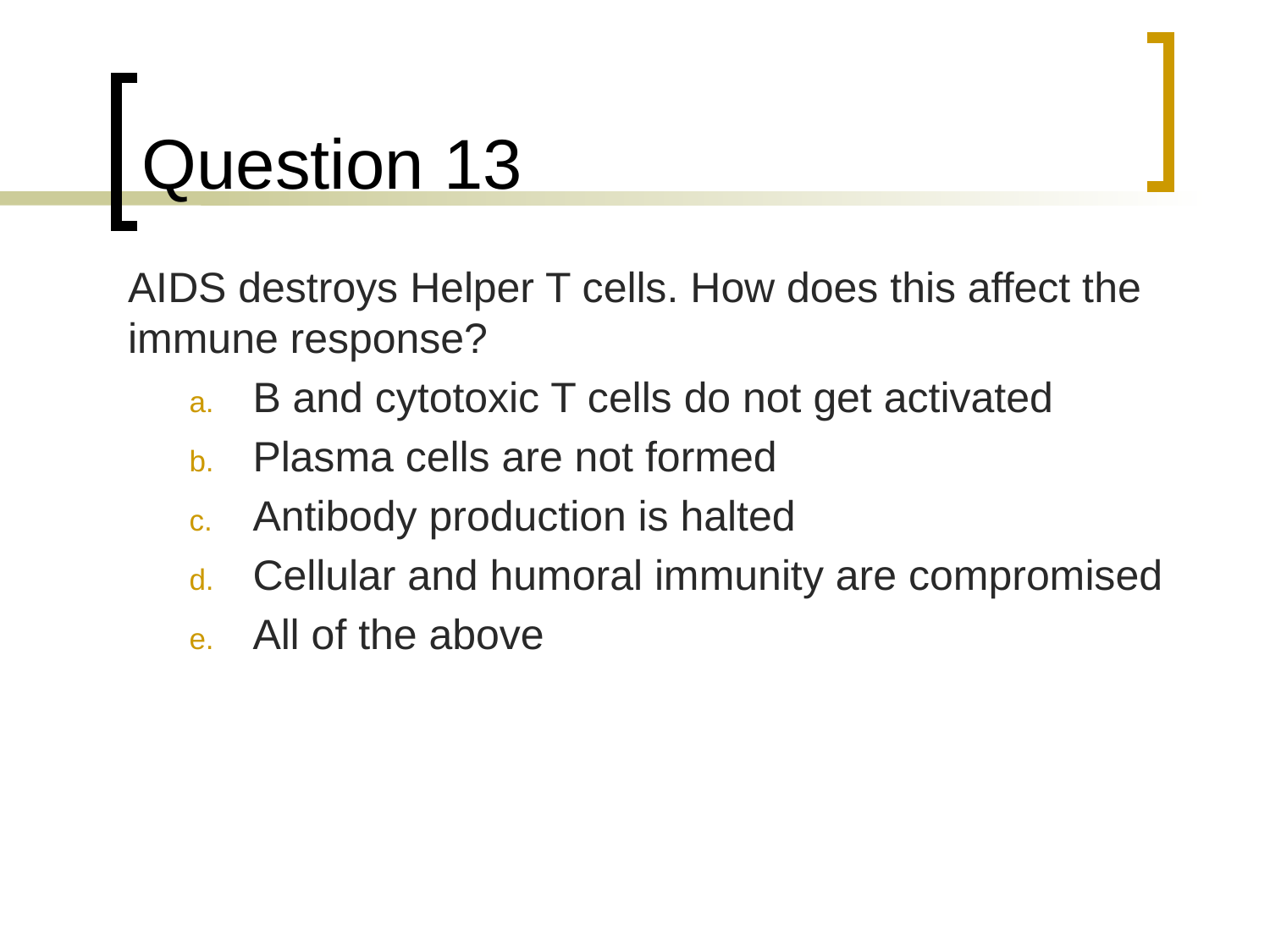

# Question 13
	AIDS destroys Helper T cells. How does this affect the immune response?
B and cytotoxic T cells do not get activated
Plasma cells are not formed
Antibody production is halted
Cellular and humoral immunity are compromised
All of the above